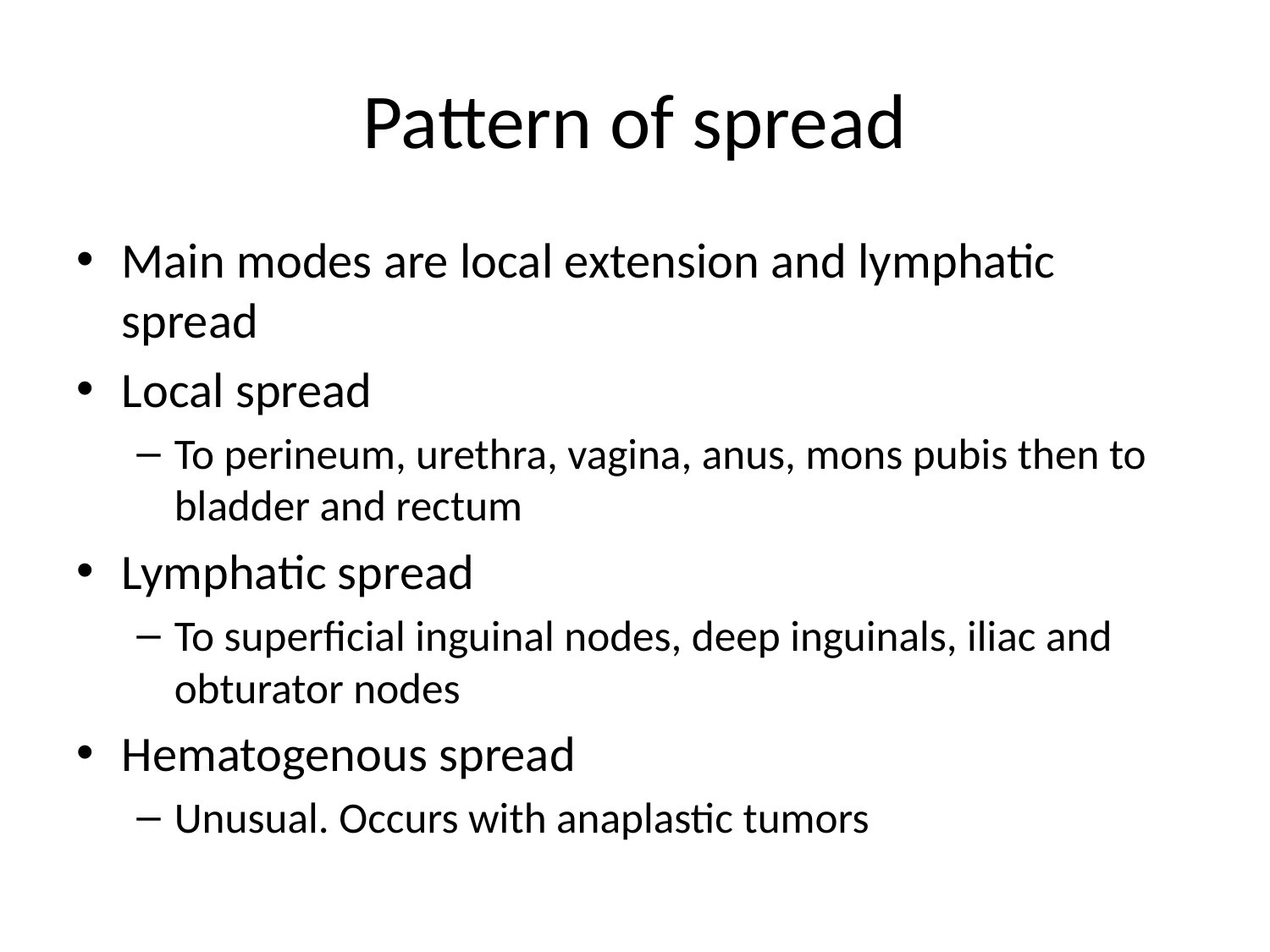

# Pattern of spread
Main modes are local extension and lymphatic spread
Local spread
To perineum, urethra, vagina, anus, mons pubis then to bladder and rectum
Lymphatic spread
To superficial inguinal nodes, deep inguinals, iliac and obturator nodes
Hematogenous spread
Unusual. Occurs with anaplastic tumors